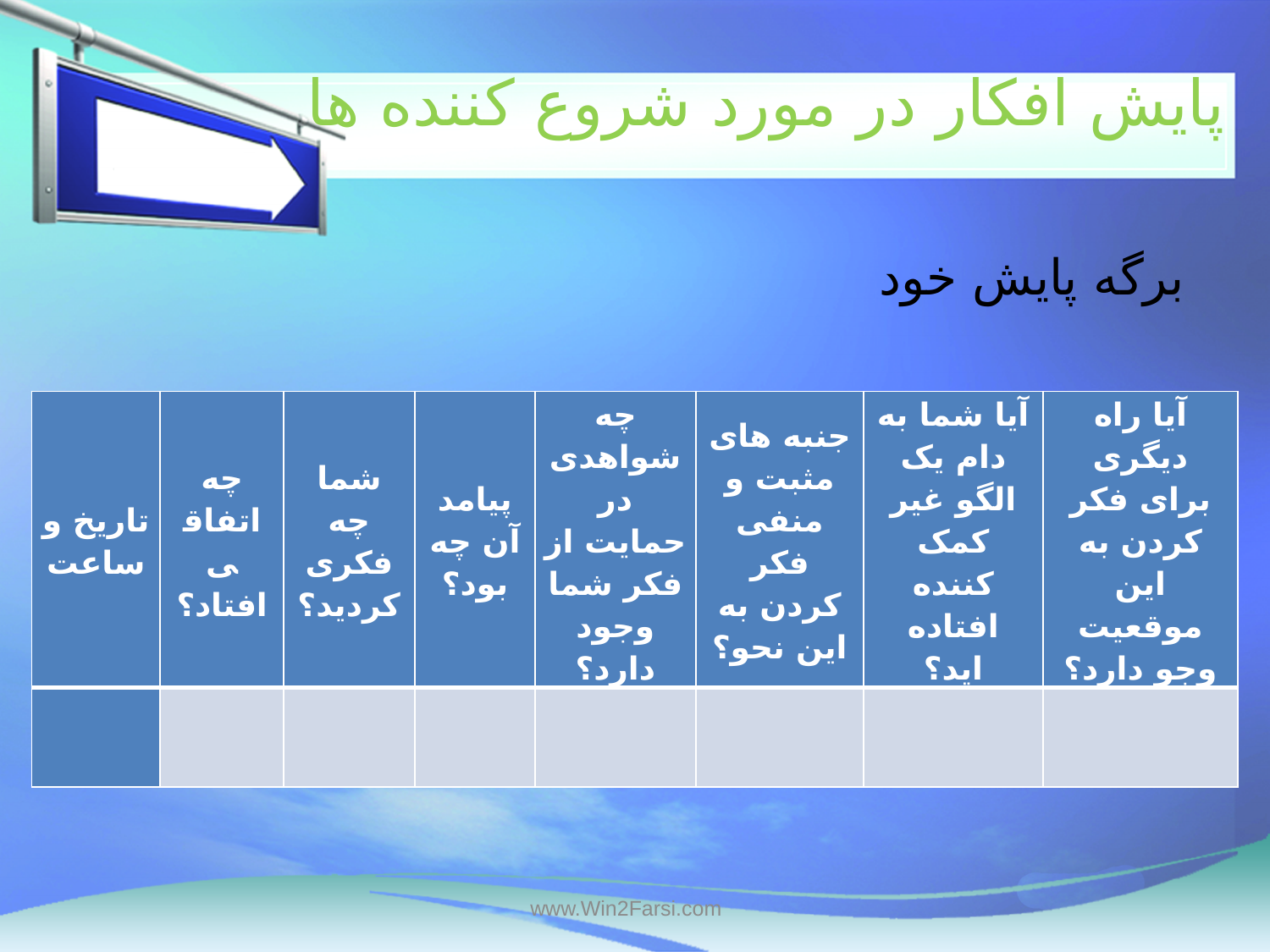

# پایش افکار در مورد شروع کننده ها
برگه پایش خود

| تاریخ و ساعت | چه اتفاقی افتاد؟ | شما چه فکری کردید؟ | پیامد آن چه بود؟ | چه شواهدی در حمایت از فکر شما وجود دارد؟ | جنبه های مثبت و منفی فکر کردن به این نحو؟ | آیا شما به دام یک الگو غیر کمک کننده افتاده اید؟ | آیا راه دیگری برای فکر کردن به این موقعیت وجو دارد؟ |
| --- | --- | --- | --- | --- | --- | --- | --- |
|  |  |  |  |  |  |  |  |
www.Win2Farsi.com